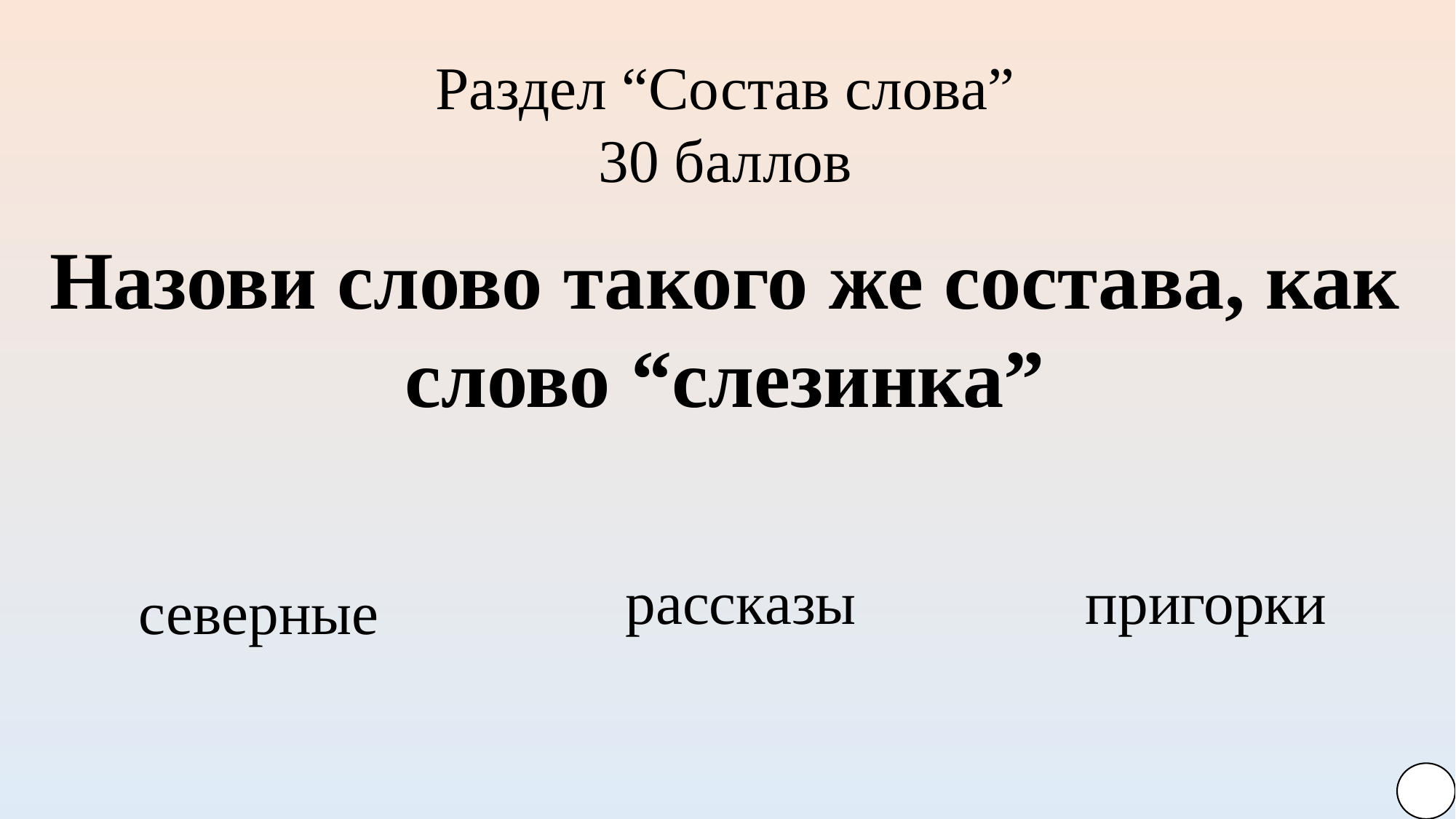

Раздел “Состав слова”
30 баллов

Назови слово такого же состава, как слово “слезинка”

рассказы
пригорки
северные